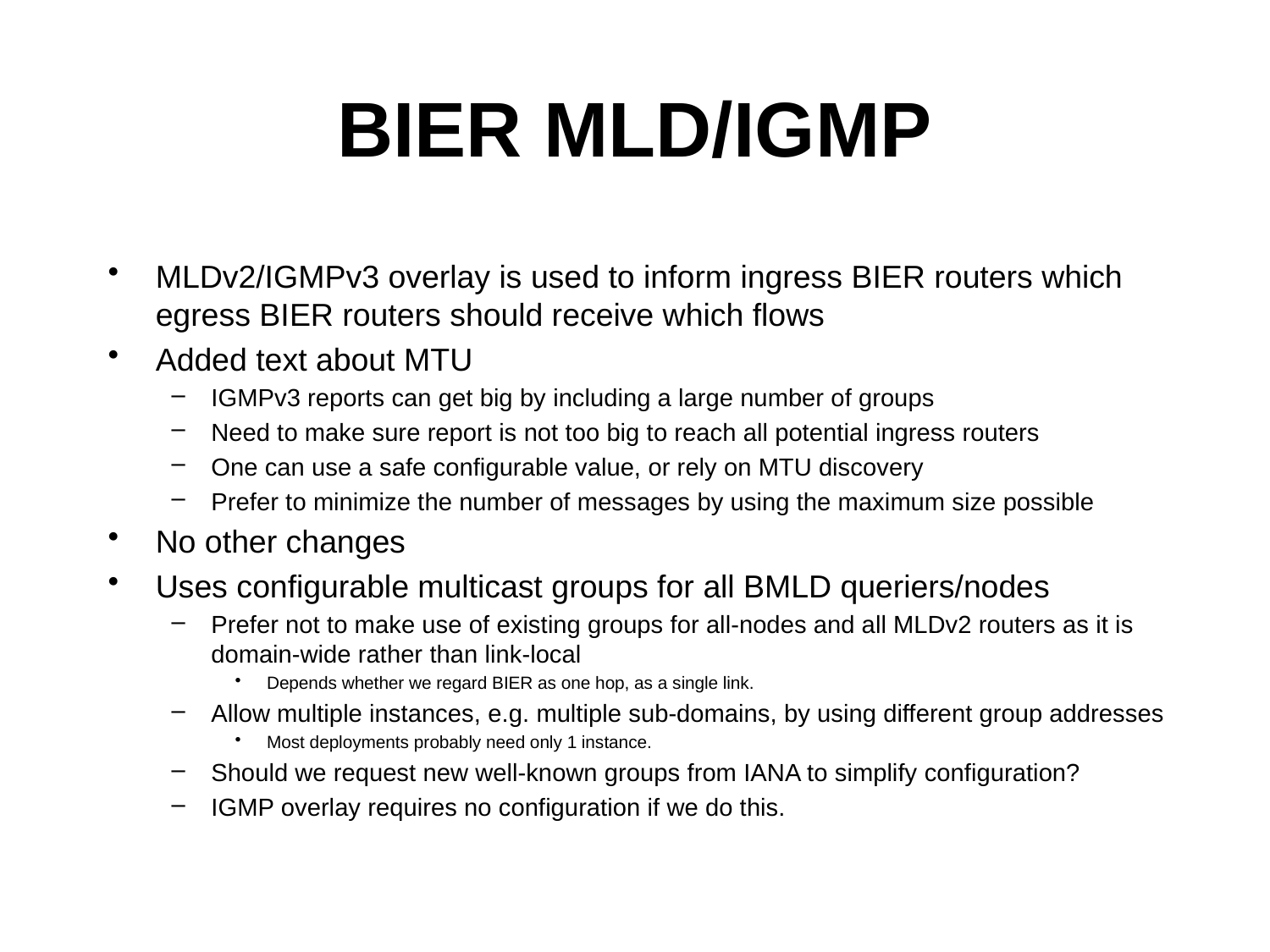

# BIER MLD/IGMP
MLDv2/IGMPv3 overlay is used to inform ingress BIER routers which egress BIER routers should receive which flows
Added text about MTU
IGMPv3 reports can get big by including a large number of groups
Need to make sure report is not too big to reach all potential ingress routers
One can use a safe configurable value, or rely on MTU discovery
Prefer to minimize the number of messages by using the maximum size possible
No other changes
Uses configurable multicast groups for all BMLD queriers/nodes
Prefer not to make use of existing groups for all-nodes and all MLDv2 routers as it is domain-wide rather than link-local
Depends whether we regard BIER as one hop, as a single link.
Allow multiple instances, e.g. multiple sub-domains, by using different group addresses
Most deployments probably need only 1 instance.
Should we request new well-known groups from IANA to simplify configuration?
IGMP overlay requires no configuration if we do this.